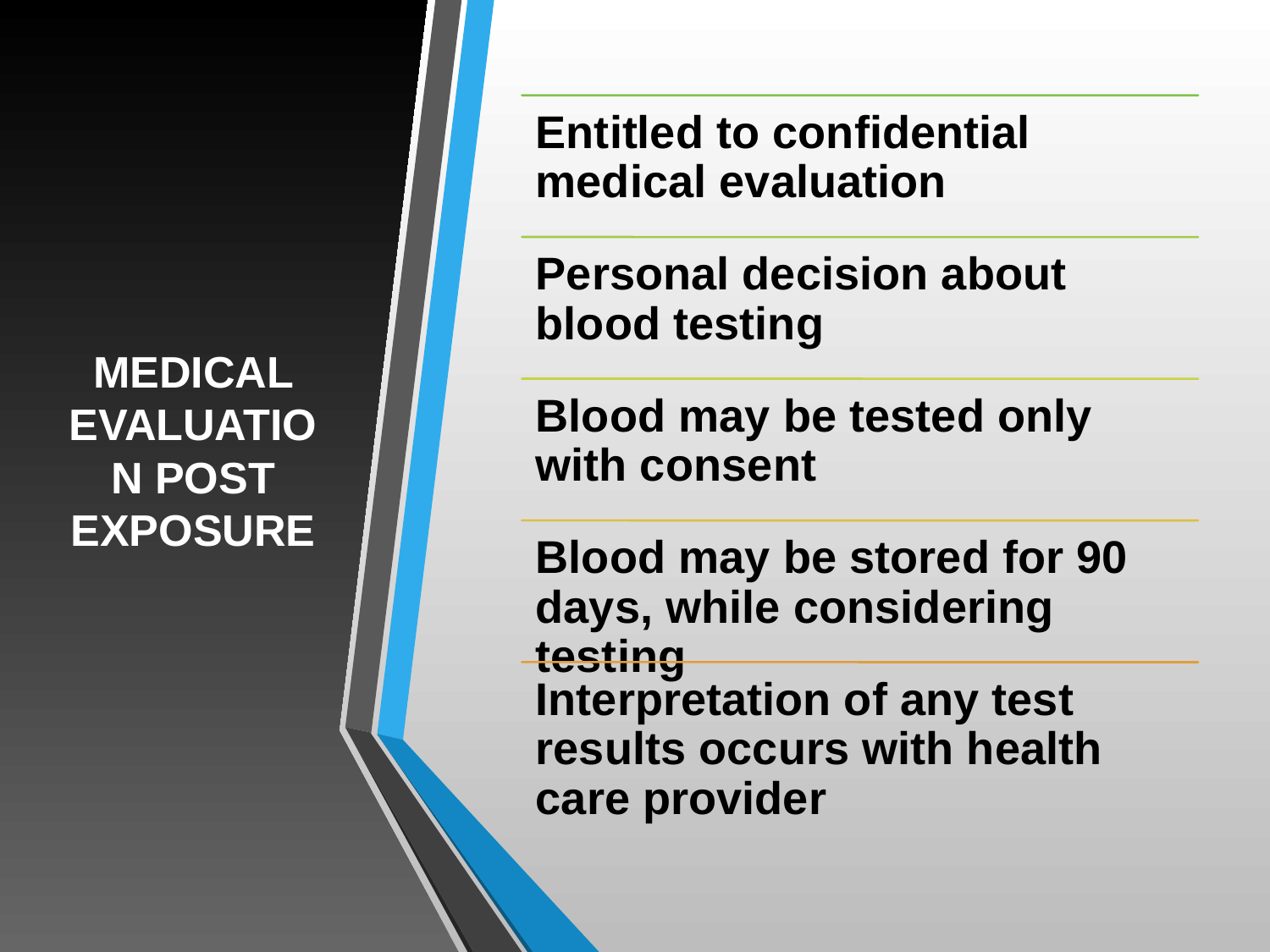

# MEDICAL EVALUATION POST EXPOSURE
Entitled to confidential medical evaluation
Personal decision about blood testing
Blood may be tested only with consent
Blood may be stored for 90 days, while considering testing
Interpretation of any test results occurs with health care provider